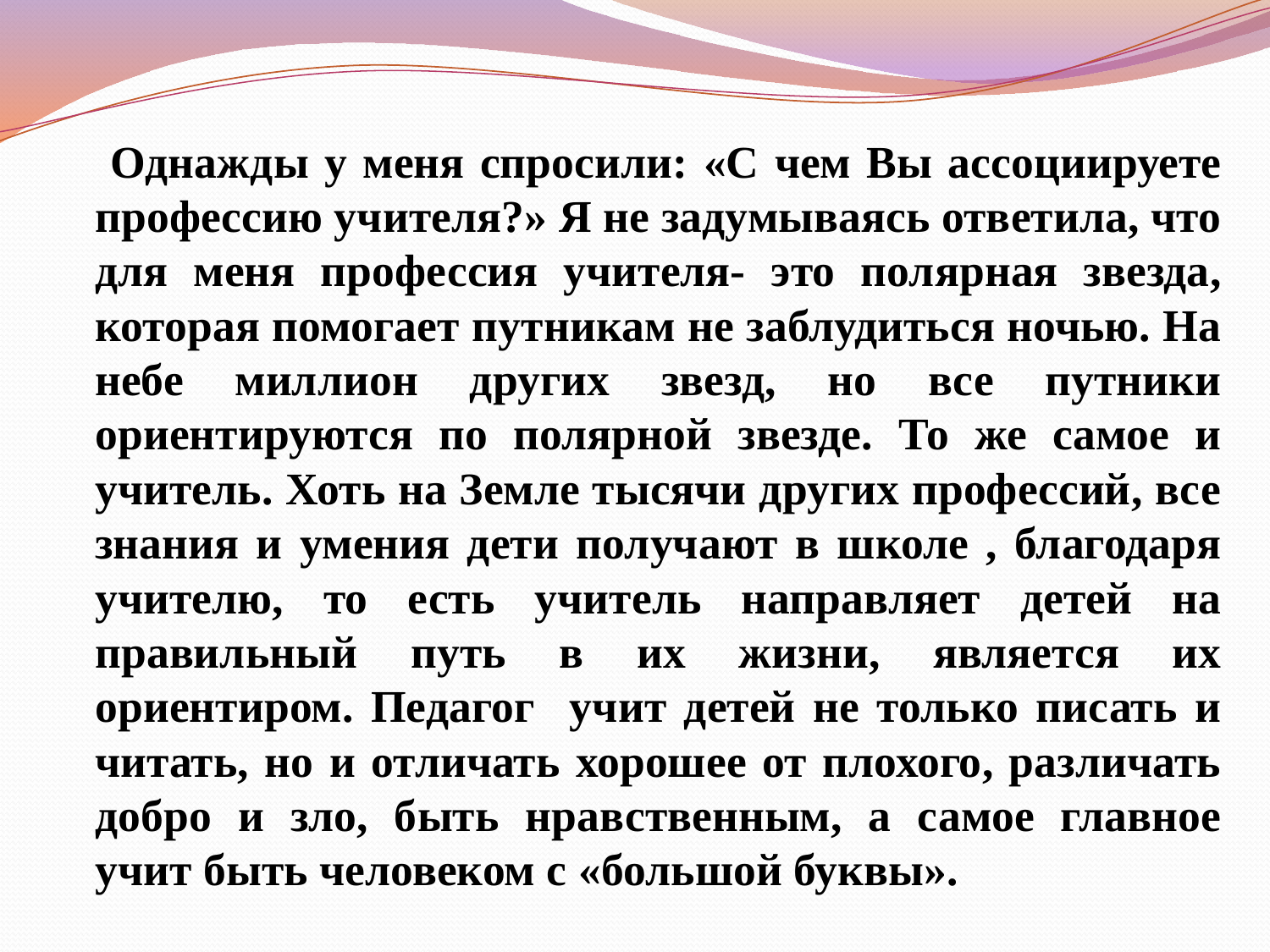

Однажды у меня спросили: «С чем Вы ассоциируете профессию учителя?» Я не задумываясь ответила, что для меня профессия учителя- это полярная звезда, которая помогает путникам не заблудиться ночью. На небе миллион других звезд, но все путники ориентируются по полярной звезде. То же самое и учитель. Хоть на Земле тысячи других профессий, все знания и умения дети получают в школе , благодаря учителю, то есть учитель направляет детей на правильный путь в их жизни, является их ориентиром. Педагог  учит детей не только писать и читать, но и отличать хорошее от плохого, различать добро и зло, быть нравственным, а самое главное учит быть человеком с «большой буквы».